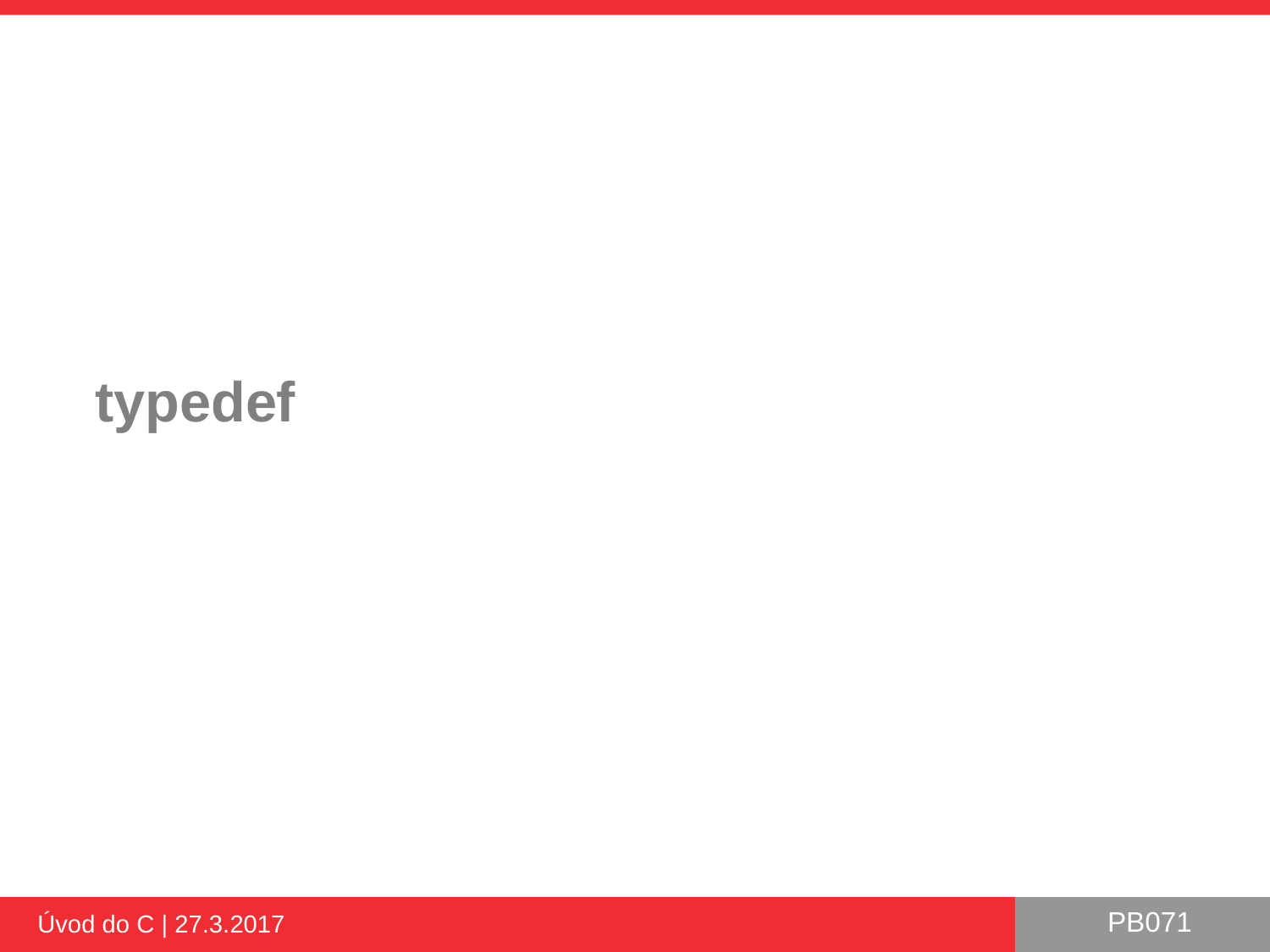

# typedef
Úvod do C | 27.3.2017